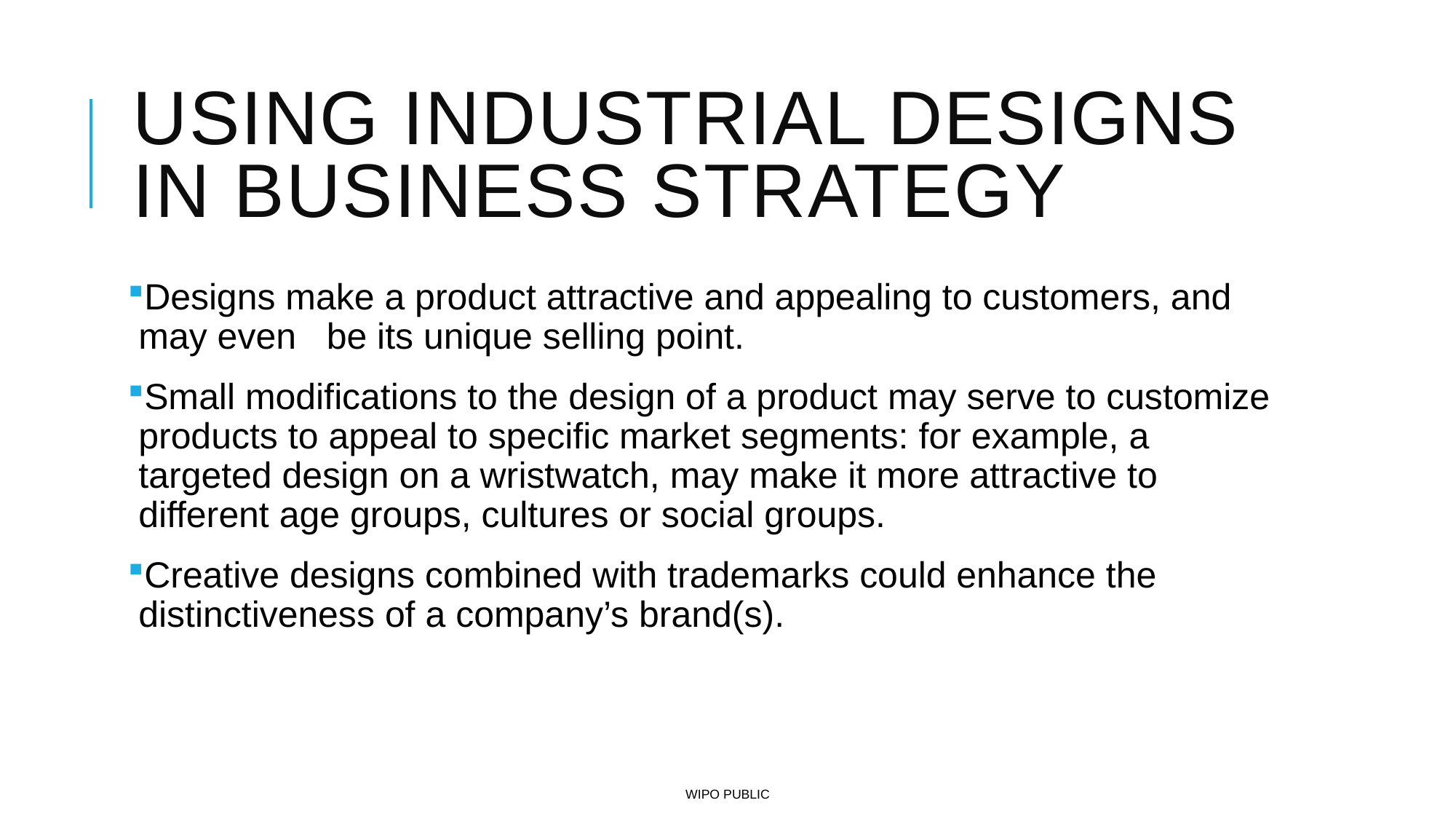

# Using industrial designs in business strategy
Designs make a product attractive and appealing to customers, and may even   be its unique selling point.
Small modifications to the design of a product may serve to customize products to appeal to specific market segments: for example, a targeted design on a wristwatch, may make it more attractive to different age groups, cultures or social groups.
Creative designs combined with trademarks could enhance the distinctiveness of a company’s brand(s).